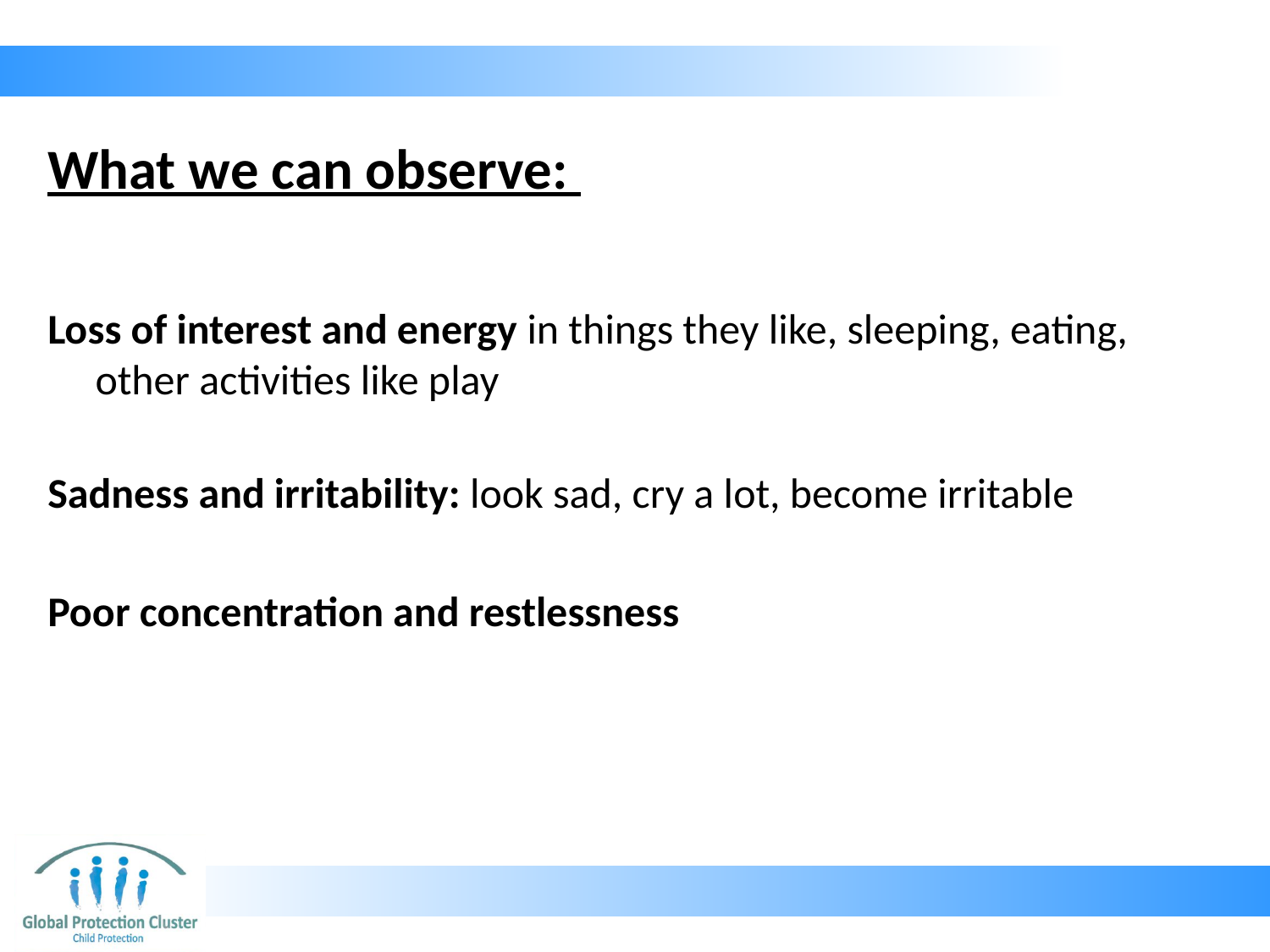

# What we can observe:

Loss of interest and energy in things they like, sleeping, eating, other activities like play

Sadness and irritability: look sad, cry a lot, become irritable

Poor concentration and restlessness